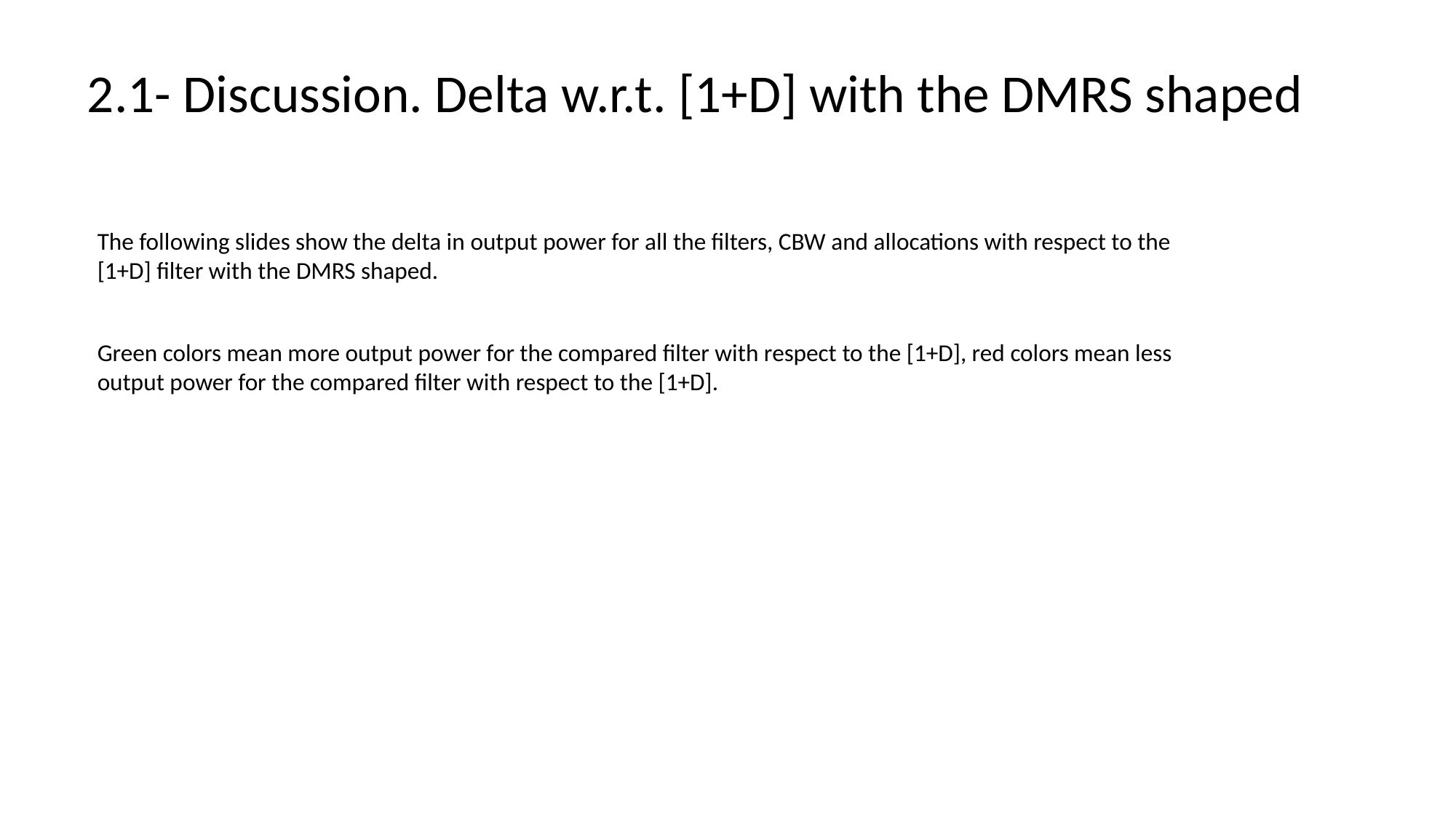

# 2.1- Discussion. Delta w.r.t. [1+D] with the DMRS shaped
The following slides show the delta in output power for all the filters, CBW and allocations with respect to the [1+D] filter with the DMRS shaped.

Green colors mean more output power for the compared filter with respect to the [1+D], red colors mean less output power for the compared filter with respect to the [1+D].